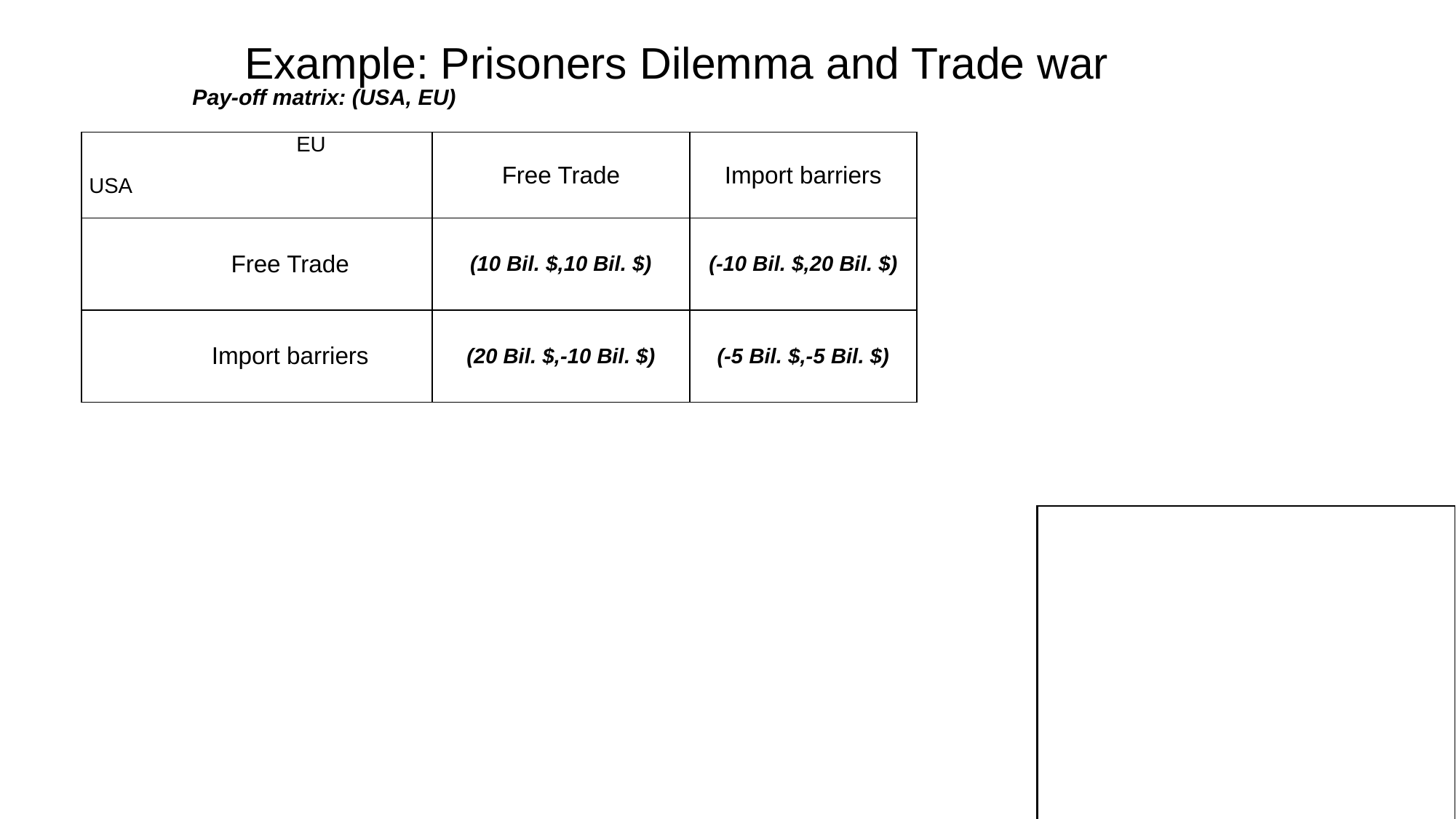

Example: Prisoners Dilemma and Trade war
Pay-off matrix: (USA, EU)
| EU USA |  | Free Trade | Import barriers |
| --- | --- | --- | --- |
|  | Free Trade | (10 Bil. $,10 Bil. $) | (-10 Bil. $,20 Bil. $) |
|  | Import barriers | (20 Bil. $,-10 Bil. $) | (-5 Bil. $,-5 Bil. $) |